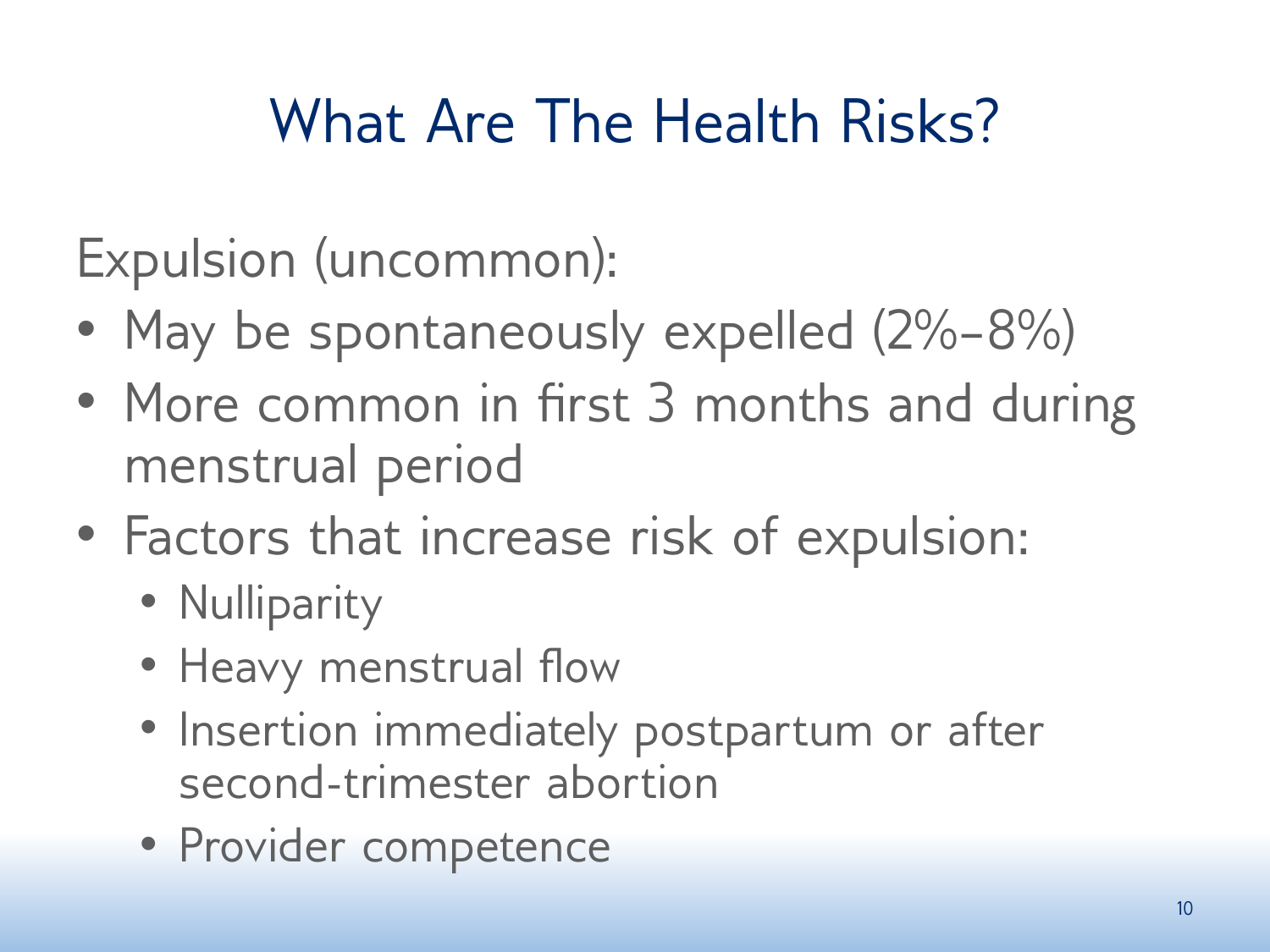

# What Are The Health Risks?
Expulsion (uncommon):
May be spontaneously expelled (2%–8%)
More common in first 3 months and during menstrual period
Factors that increase risk of expulsion:
Nulliparity
Heavy menstrual flow
Insertion immediately postpartum or after second-trimester abortion
Provider competence

10